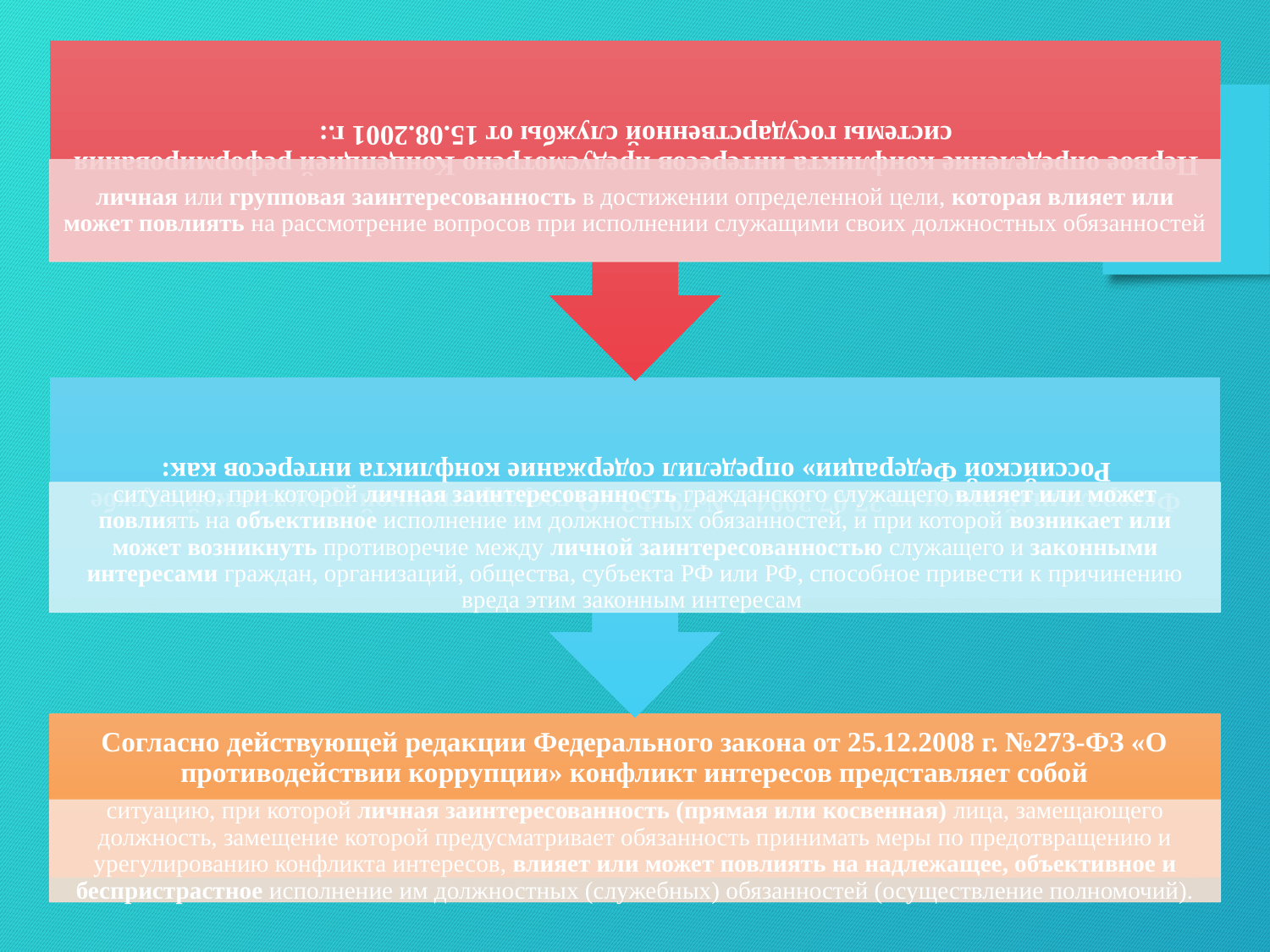

Согласно действующей редакции Федерального закона от 25.12.2008 г. №273-ФЗ «О противодействии коррупции» конфликт интересов представляет собой
ситуацию, при которой личная заинтересованность (прямая или косвенная) лица, замещающего должность, замещение которой предусматривает обязанность принимать меры по предотвращению и урегулированию конфликта интересов, влияет или может повлиять на надлежащее, объективное и беспристрастное исполнение им должностных (служебных) обязанностей (осуществление полномочий).
Федеральный закон от 27.07.2004 г. №79-ФЗ «О государственной гражданской службе Российской Федерации» определил содержание конфликта интересов как:
ситуацию, при которой личная заинтересованность гражданского служащего влияет или может повлиять на объективное исполнение им должностных обязанностей, и при которой возникает или может возникнуть противоречие между личной заинтересованностью служащего и законными интересами граждан, организаций, общества, субъекта РФ или РФ, способное привести к причинению вреда этим законным интересам
Первое определение конфликта интересов предусмотрено Концепцией реформирования системы государственной службы от 15.08.2001 г.:
личная или групповая заинтересованность в достижении определенной цели, которая влияет или может повлиять на рассмотрение вопросов при исполнении служащими своих должностных обязанностей